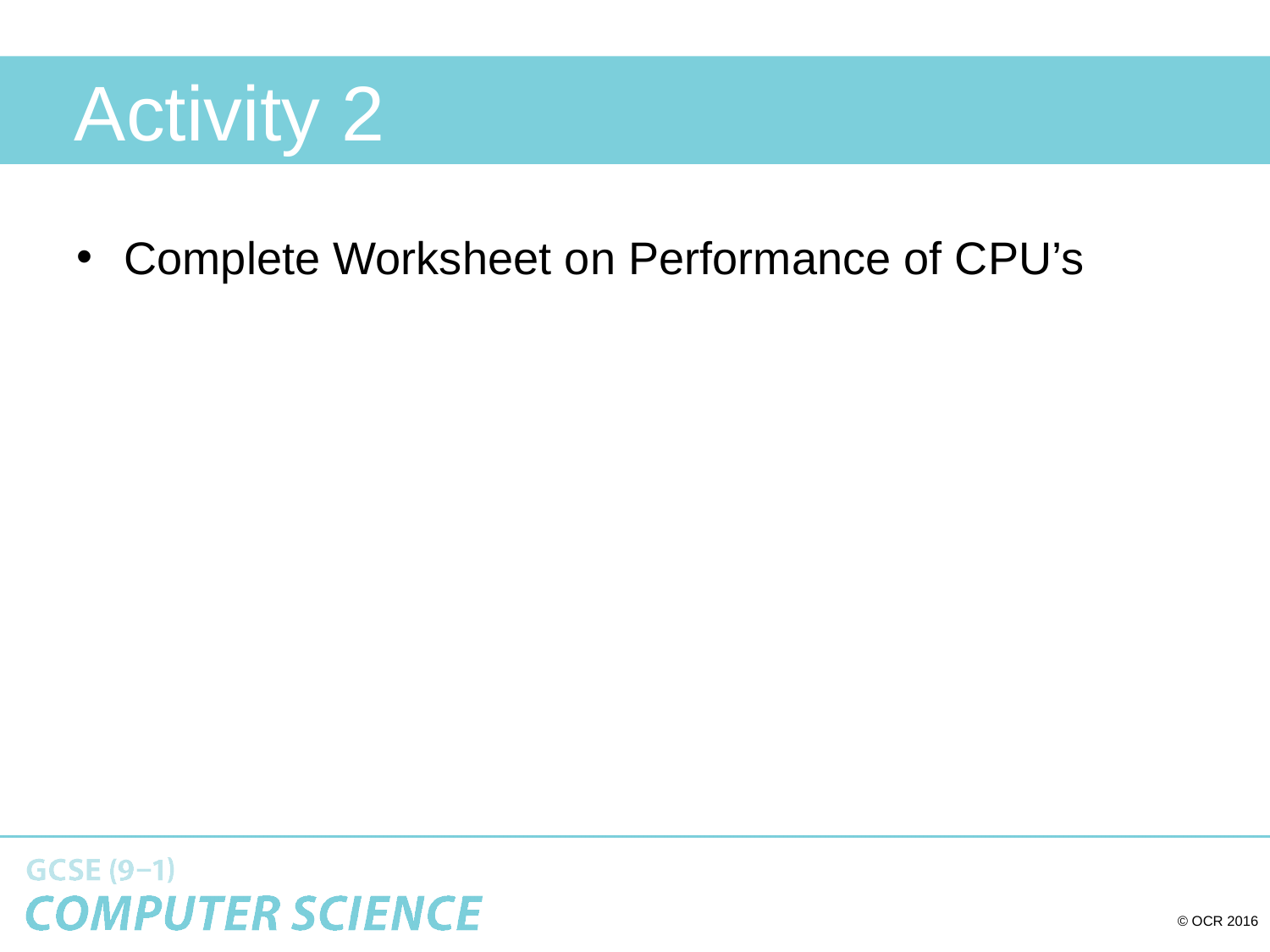

# Activity 2
Complete Worksheet on Performance of CPU’s